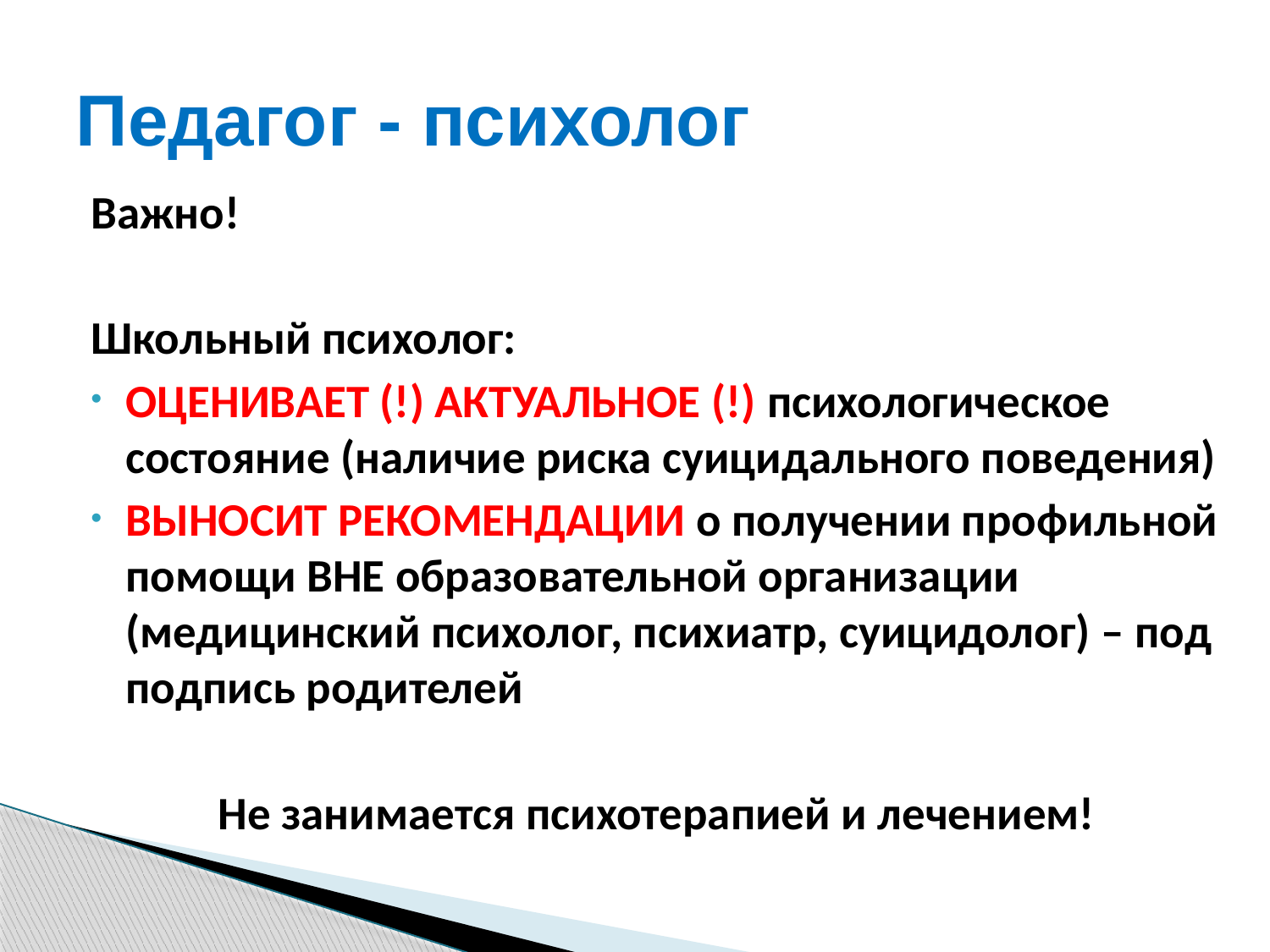

# Педагог - психолог
Важно!

Школьный психолог:
ОЦЕНИВАЕТ (!) АКТУАЛЬНОЕ (!) психологическое состояние (наличие риска суицидального поведения)
ВЫНОСИТ РЕКОМЕНДАЦИИ о получении профильной помощи ВНЕ образовательной организации (медицинский психолог, психиатр, суицидолог) – под подпись родителей

Не занимается психотерапией и лечением!